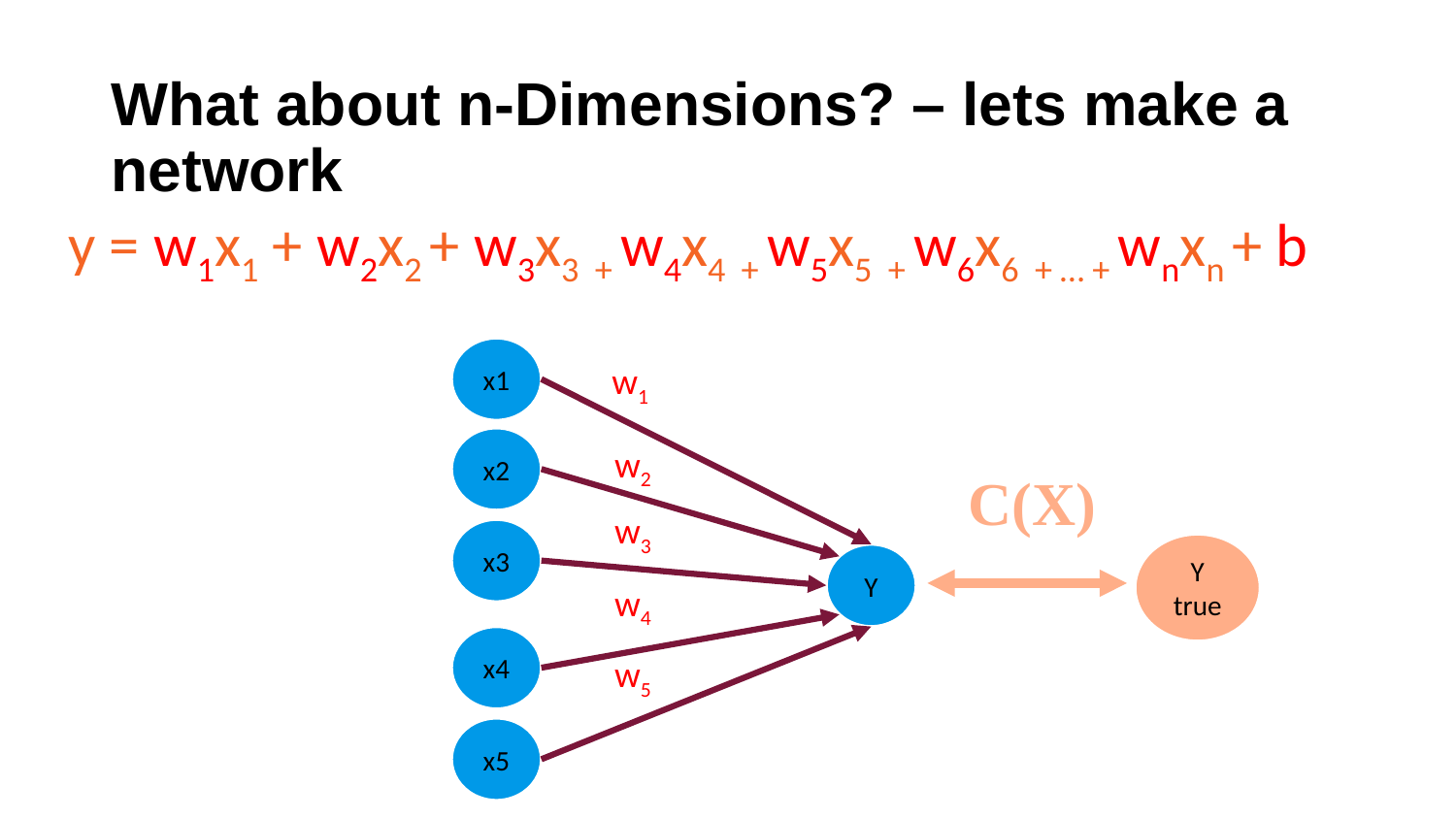

# What about n-Dimensions? – lets make a network
y = w1x1 + w2x2 + w3x3  + w4x4  + w5x5  + w6x6  + … + wnxn + b
x1
w1
x2
w2
w3
x3
Y
w4
x4
w5
x5
C(X)
Y true